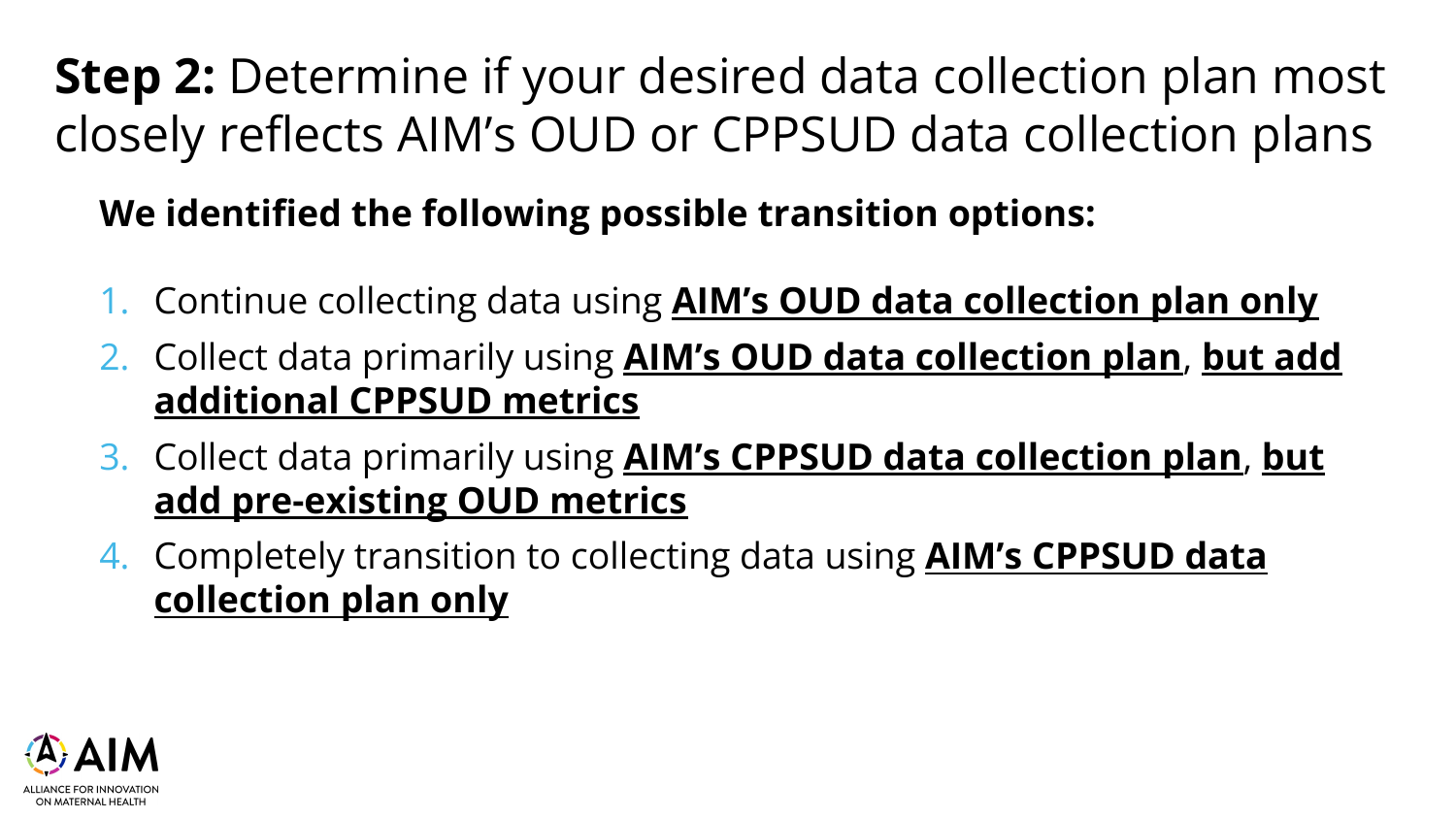

# Step 2: Determine if your desired data collection plan most closely reflects AIM’s OUD or CPPSUD data collection plans
We identified the following possible transition options:

Continue collecting data using AIM’s OUD data collection plan only
Collect data primarily using AIM’s OUD data collection plan, but add additional CPPSUD metrics
Collect data primarily using AIM’s CPPSUD data collection plan, but add pre-existing OUD metrics
Completely transition to collecting data using AIM’s CPPSUD data collection plan only